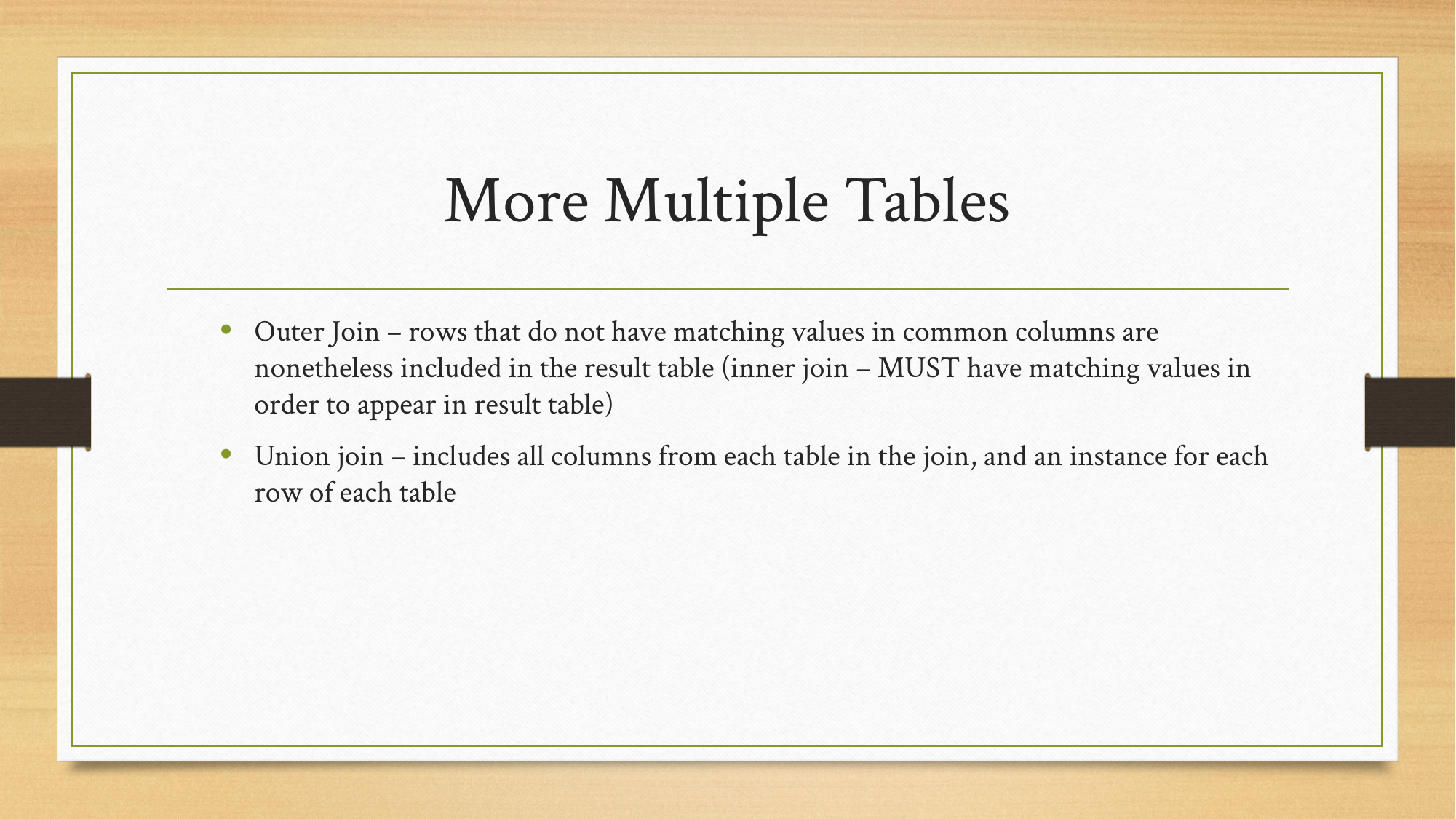

# More Multiple Tables
Outer Join – rows that do not have matching values in common columns are nonetheless included in the result table (inner join – MUST have matching values in order to appear in result table)
Union join – includes all columns from each table in the join, and an instance for each row of each table